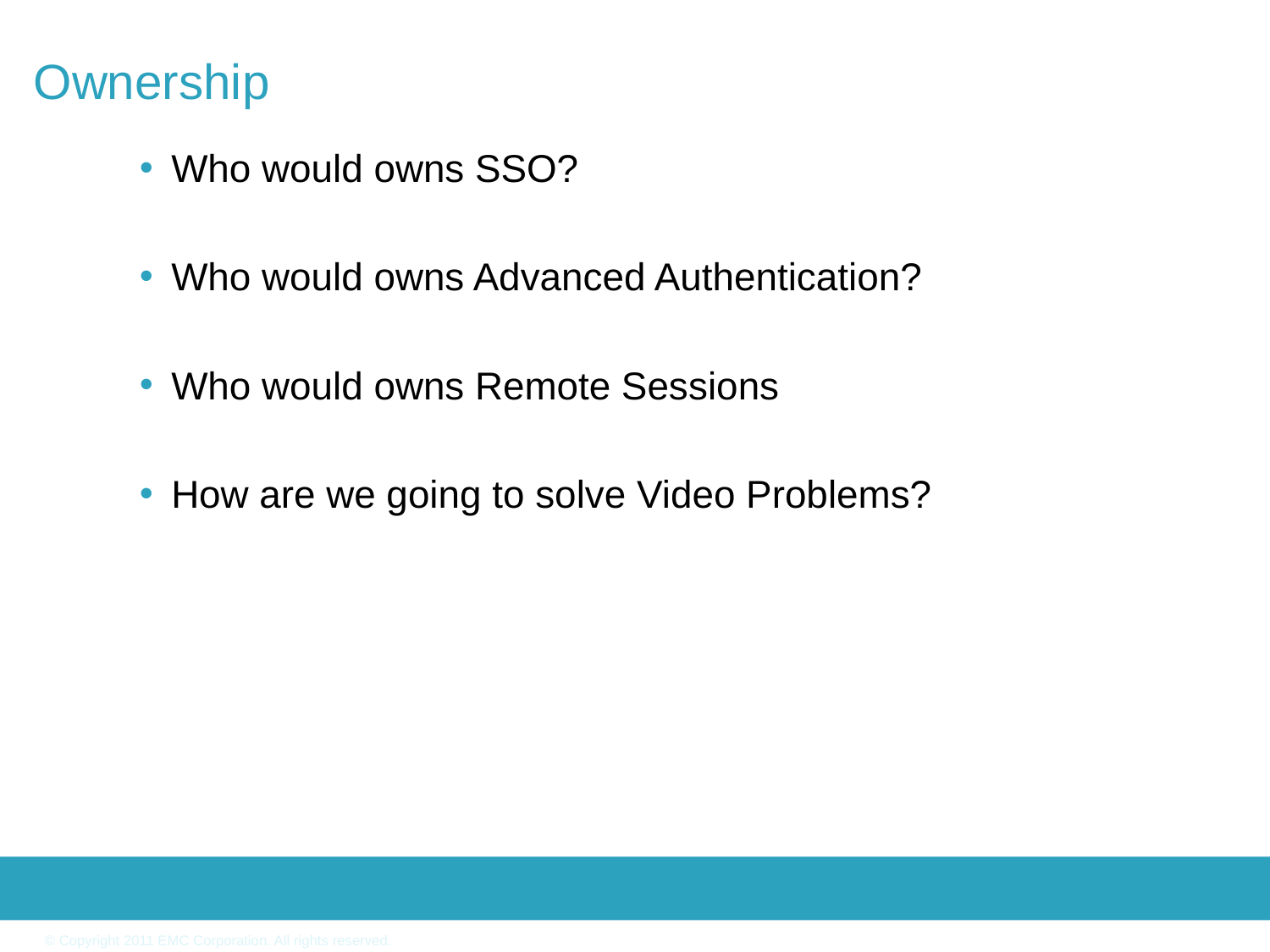

# Ownership
Who would owns SSO?

Who would owns Advanced Authentication?

Who would owns Remote Sessions

How are we going to solve Video Problems?